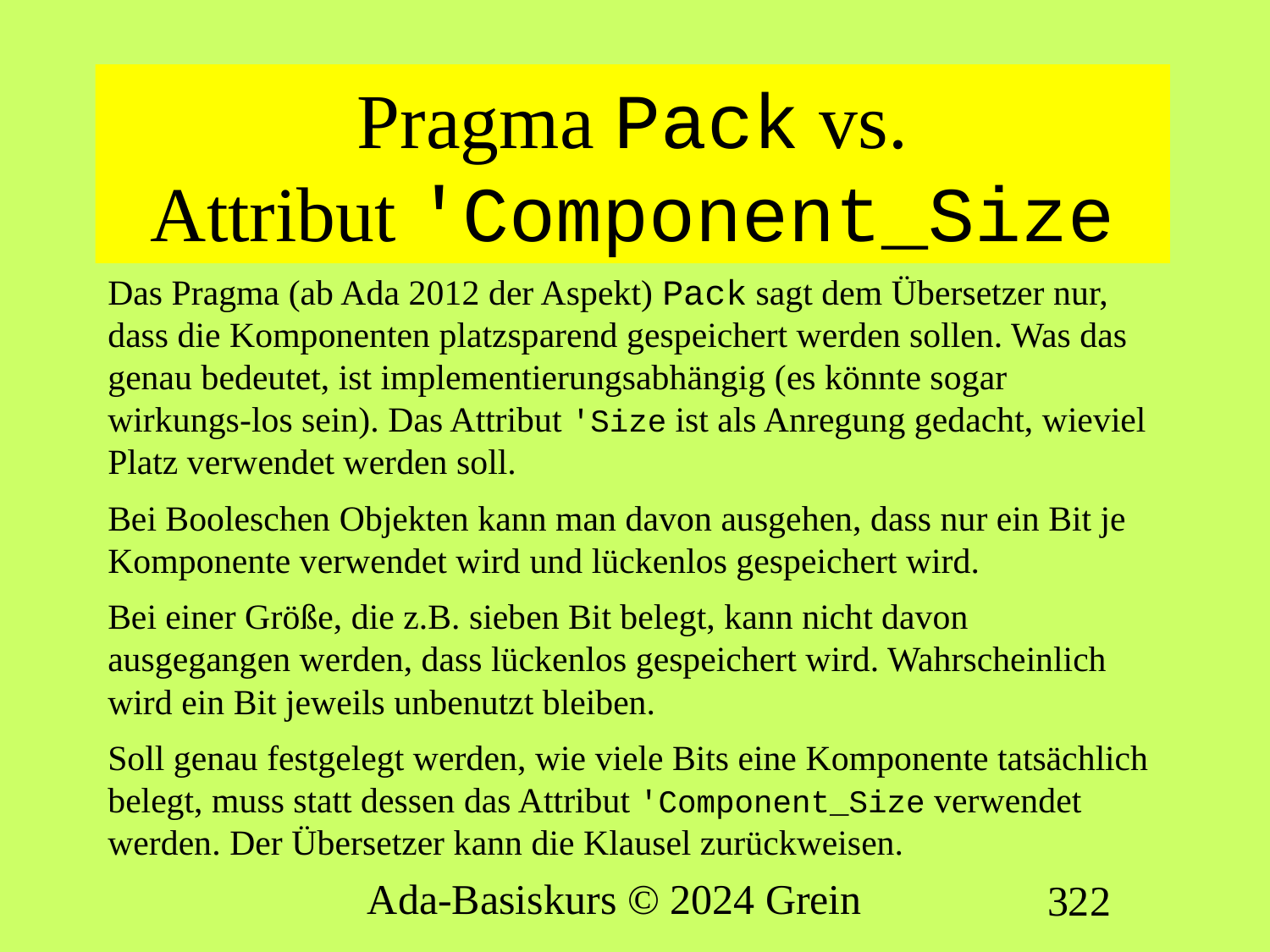

# Pragma Pack vs. Attribut 'Component_Size
Das Pragma (ab Ada 2012 der Aspekt) Pack sagt dem Übersetzer nur, dass die Komponenten platzsparend gespeichert werden sollen. Was das genau bedeutet, ist implementierungsabhängig (es könnte sogar wirkungs-los sein). Das Attribut 'Size ist als Anregung gedacht, wieviel Platz verwendet werden soll.
Bei Booleschen Objekten kann man davon ausgehen, dass nur ein Bit je Komponente verwendet wird und lückenlos gespeichert wird.
Bei einer Größe, die z.B. sieben Bit belegt, kann nicht davon ausgegangen werden, dass lückenlos gespeichert wird. Wahrscheinlich wird ein Bit jeweils unbenutzt bleiben.
Soll genau festgelegt werden, wie viele Bits eine Komponente tatsächlich belegt, muss statt dessen das Attribut 'Component_Size verwendet werden. Der Übersetzer kann die Klausel zurückweisen.
Ada-Basiskurs © 2024 Grein
322